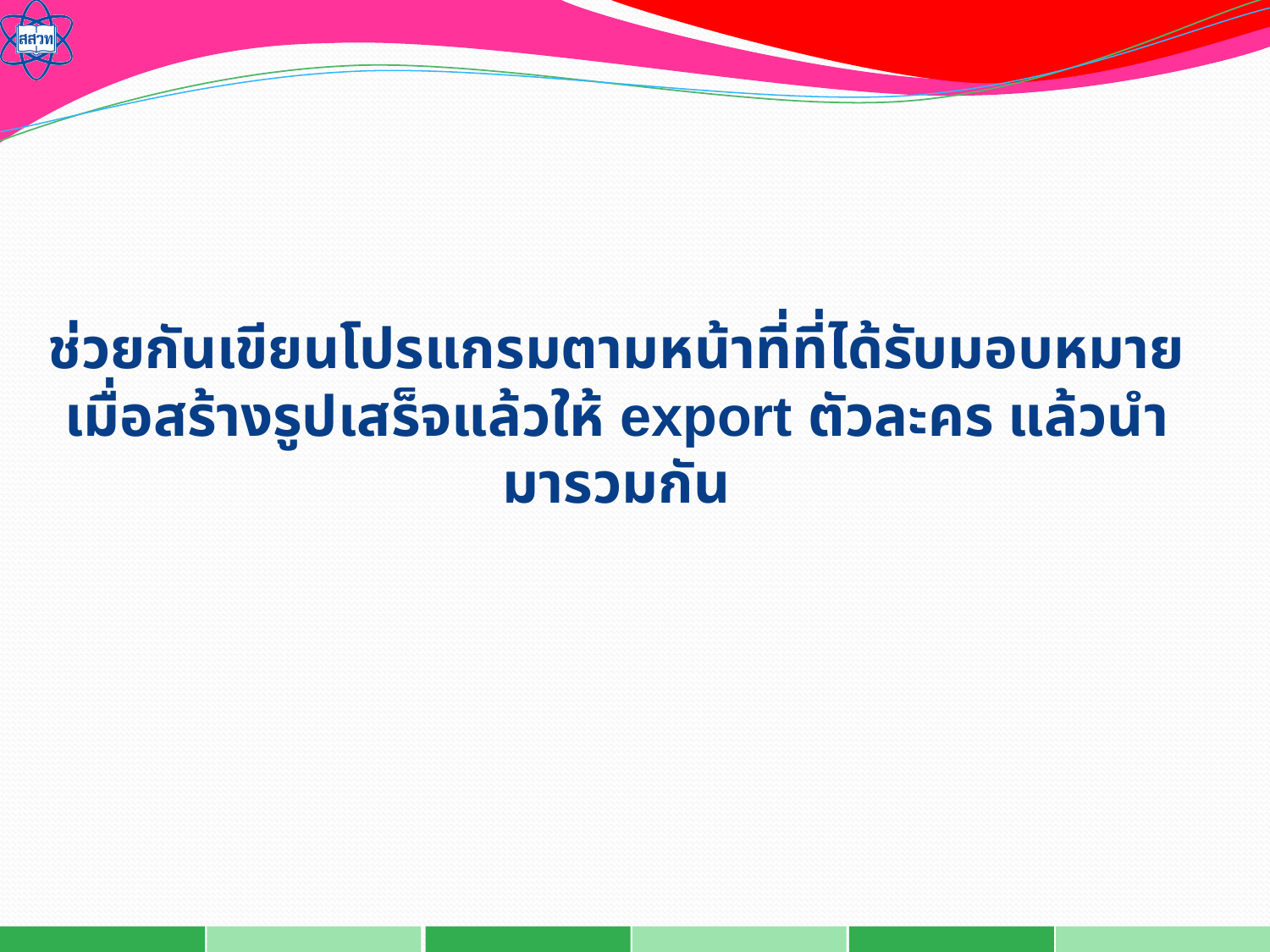

# ช่วยกันเขียนโปรแกรมตามหน้าที่ที่ได้รับมอบหมาย เมื่อสร้างรูปเสร็จแล้วให้ export ตัวละคร แล้วนำมารวมกัน